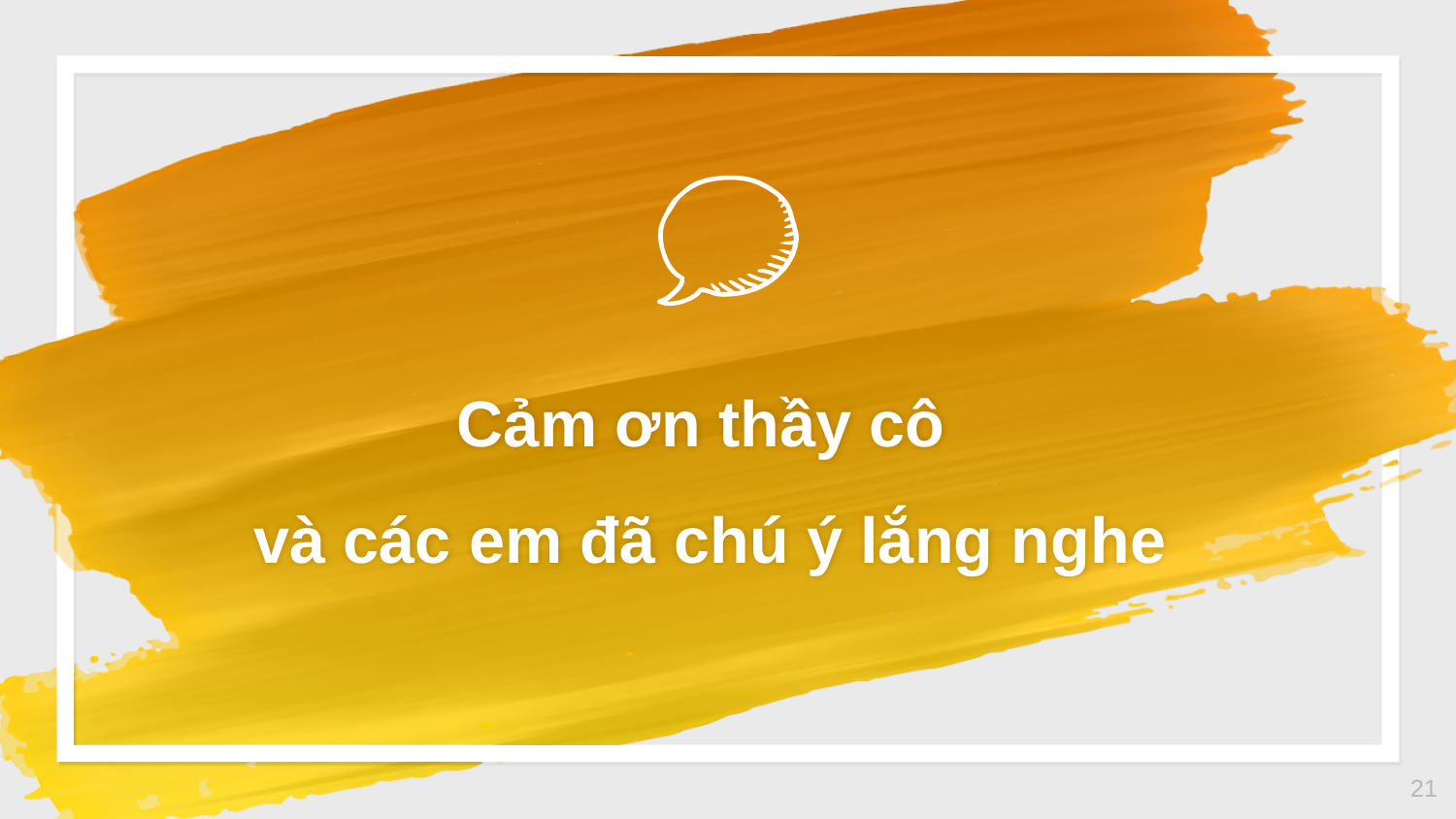

Cảm ơn thầy cô
và các em đã chú ý lắng nghe
21